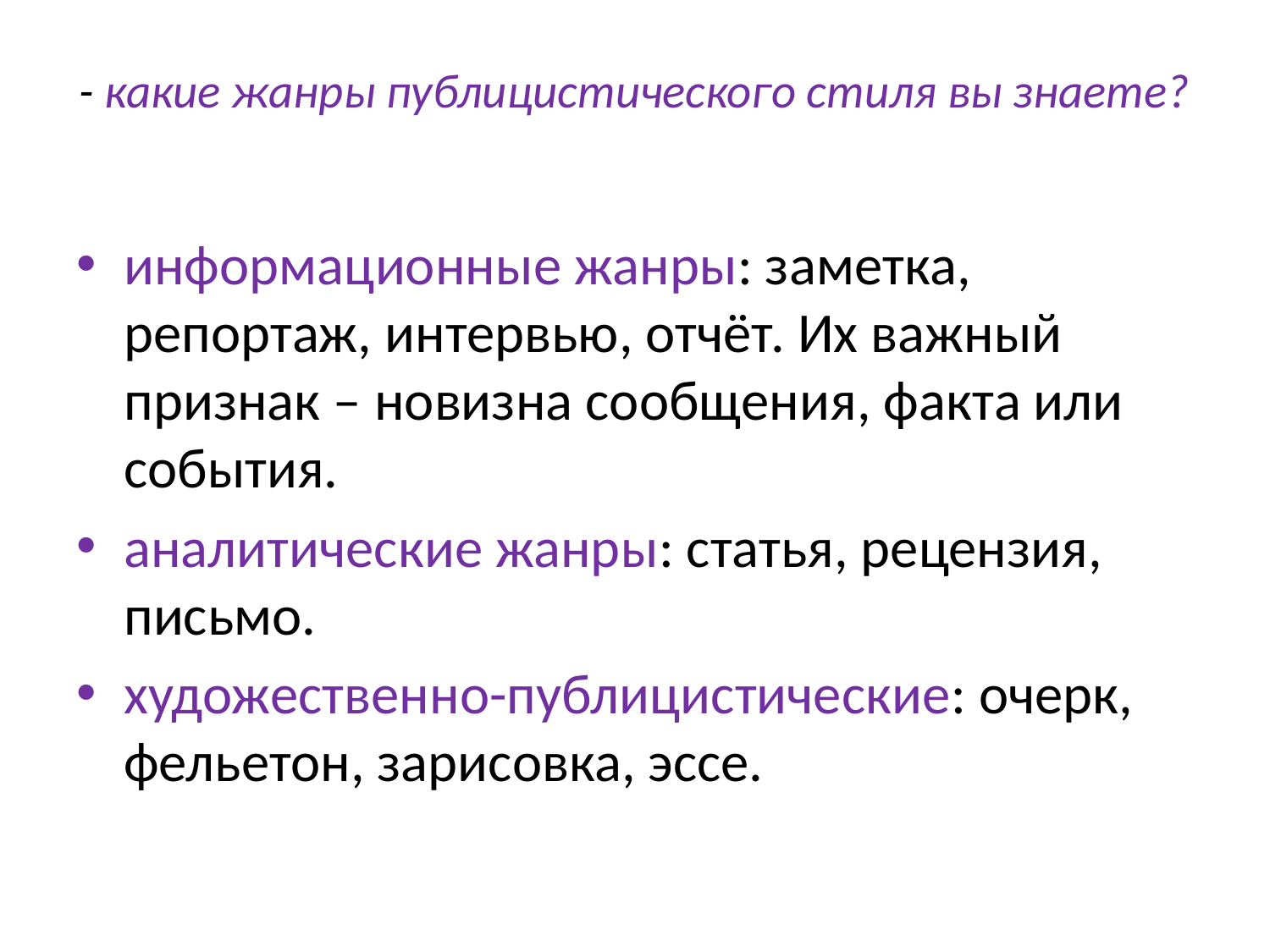

# - какие жанры публицистического стиля вы знаете?
информационные жанры: заметка, репортаж, интервью, отчёт. Их важный признак – новизна сообщения, факта или события.
аналитические жанры: статья, рецензия, письмо.
художественно-публицистические: очерк, фельетон, зарисовка, эссе.